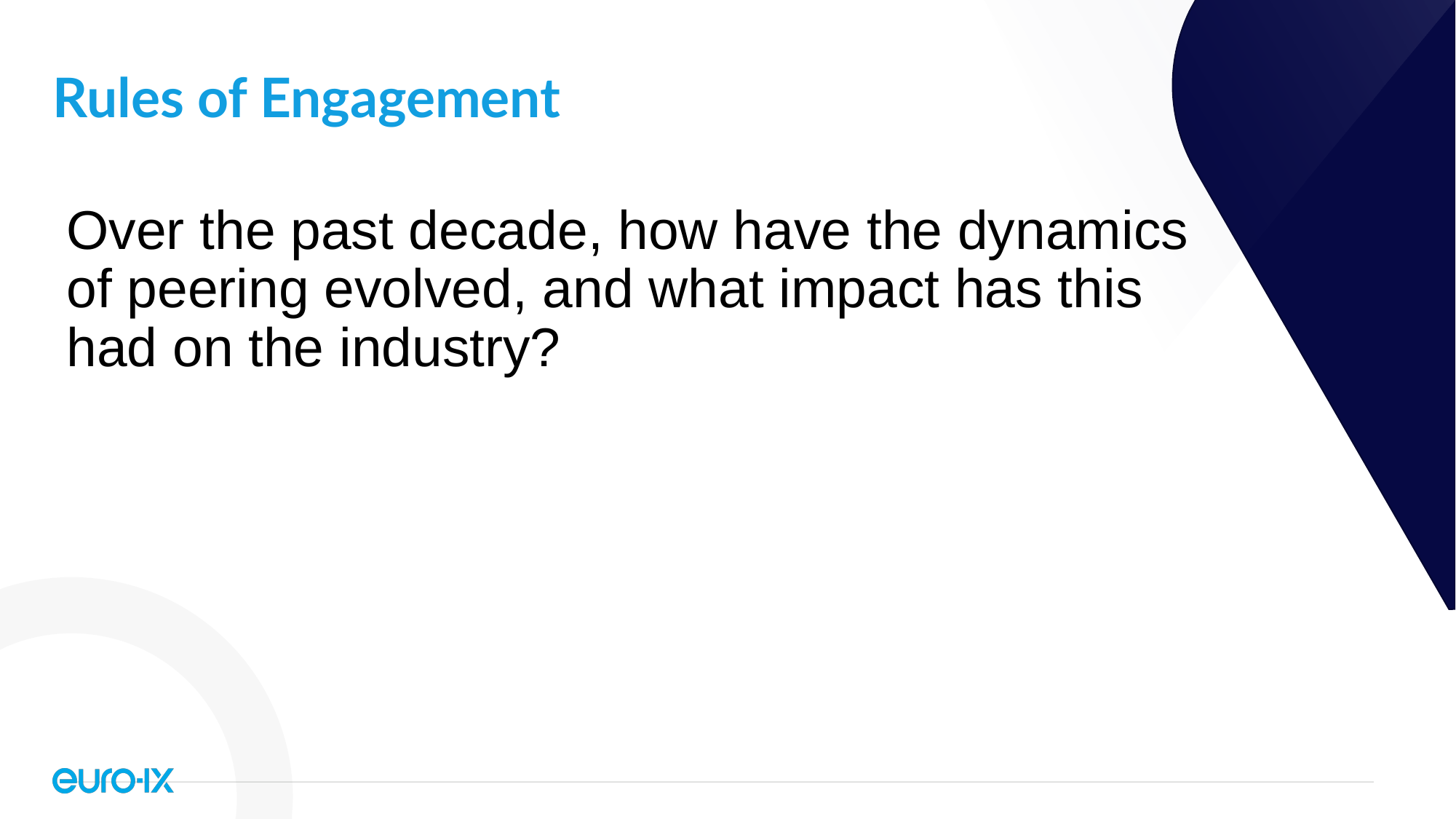

# Rules of Engagement
Over the past decade, how have the dynamics of peering evolved, and what impact has this had on the industry?